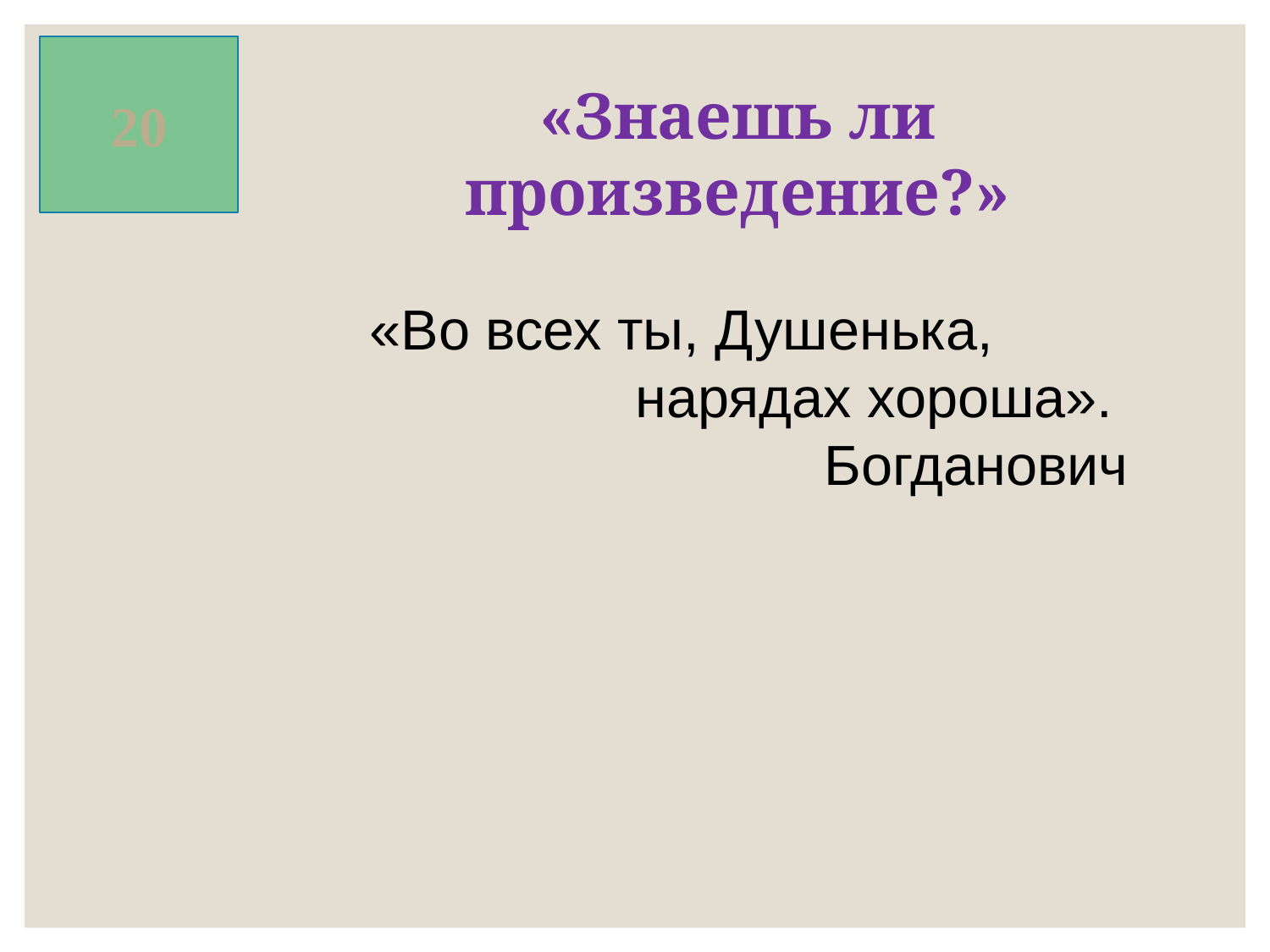

20
«Знаешь ли произведение?»

«Во всех ты, Душенька,
нарядах хороша».
 Богданович